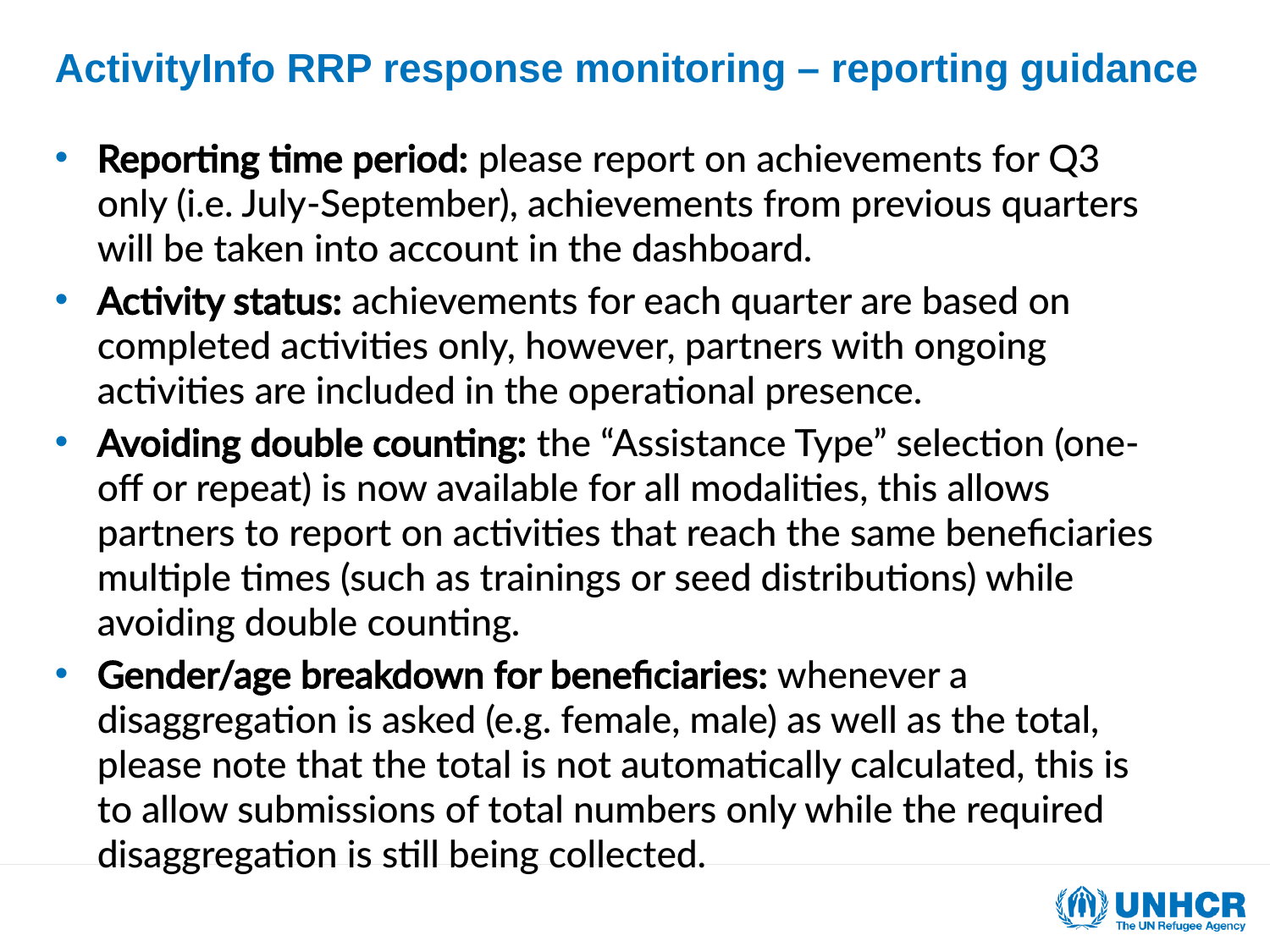

ActivityInfo RRP response monitoring – reporting guidance
Reporting time period: please report on achievements for Q3 only (i.e. July-September), achievements from previous quarters will be taken into account in the dashboard.
Activity status: achievements for each quarter are based on completed activities only, however, partners with ongoing activities are included in the operational presence.
Avoiding double counting: the “Assistance Type” selection (one-off or repeat) is now available for all modalities, this allows partners to report on activities that reach the same beneficiaries multiple times (such as trainings or seed distributions) while avoiding double counting.
Gender/age breakdown for beneficiaries: whenever a disaggregation is asked (e.g. female, male) as well as the total, please note that the total is not automatically calculated, this is to allow submissions of total numbers only while the required disaggregation is still being collected.